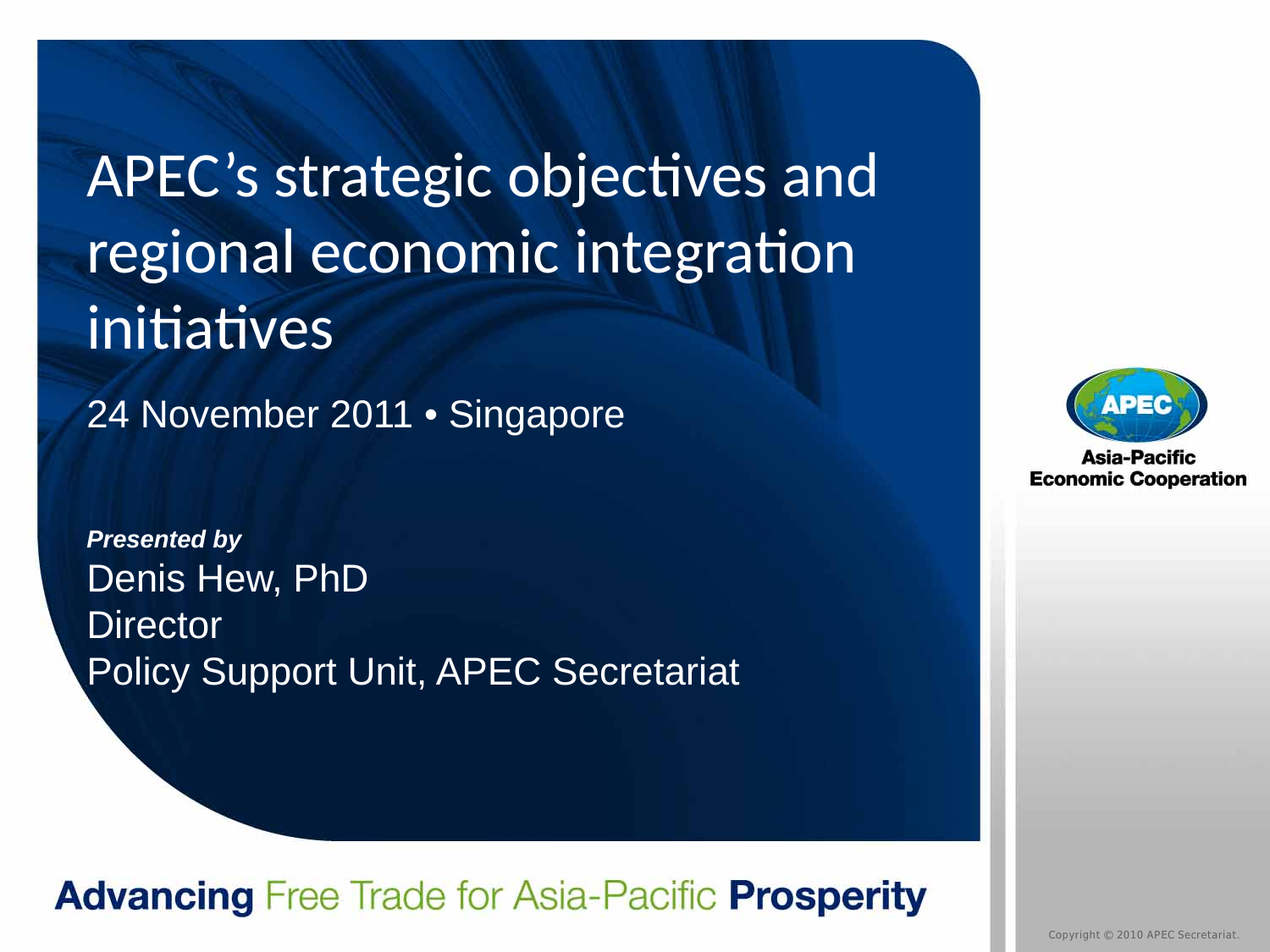

APEC’s strategic objectives and
regional economic integration
initiatives
24 November 2011 • Singapore
Presented by
Denis Hew, PhD
Director
Policy Support Unit, APEC Secretariat